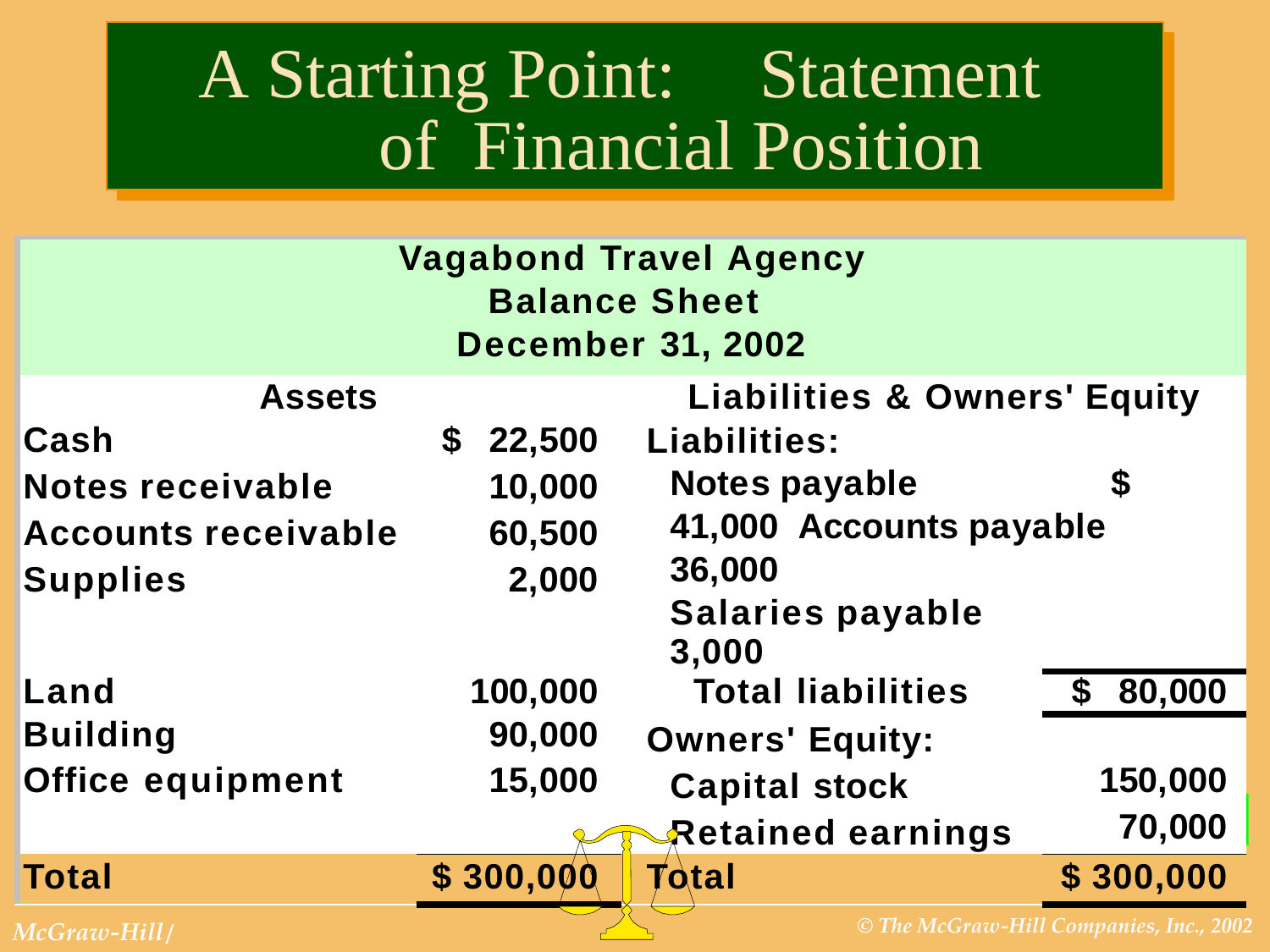

# A Starting Point:	Statement of  Financial Position
| Vagabond Travel Agency Balance Sheet December 31, 2002 |  |  |  |
| --- | --- | --- | --- |
| Assets |  | Liabilities & Owners' Equity Liabilities: Notes payable $ 41,000 Accounts payable 36,000 Salaries payable 3,000 |  |
| Cash | $ 22,500 |  |  |
| Notes receivable | 10,000 |  |  |
| Accounts receivable | 60,500 |  |  |
| Supplies | 2,000 |  |  |
| Land | 100,000 | Total liabilities Owners' Equity: Capital stock Retained earnings | $ 80,000 |
| Building | 90,000 |  |  |
| Office equipment | 15,000 |  | 150,000 |
|  |  |  | 70,000 |
| Total | $ 300,000 | Total | $ 300,000 |

© The McGraw-Hill Companies, Inc., 2002
McGraw-Hill/Irwin